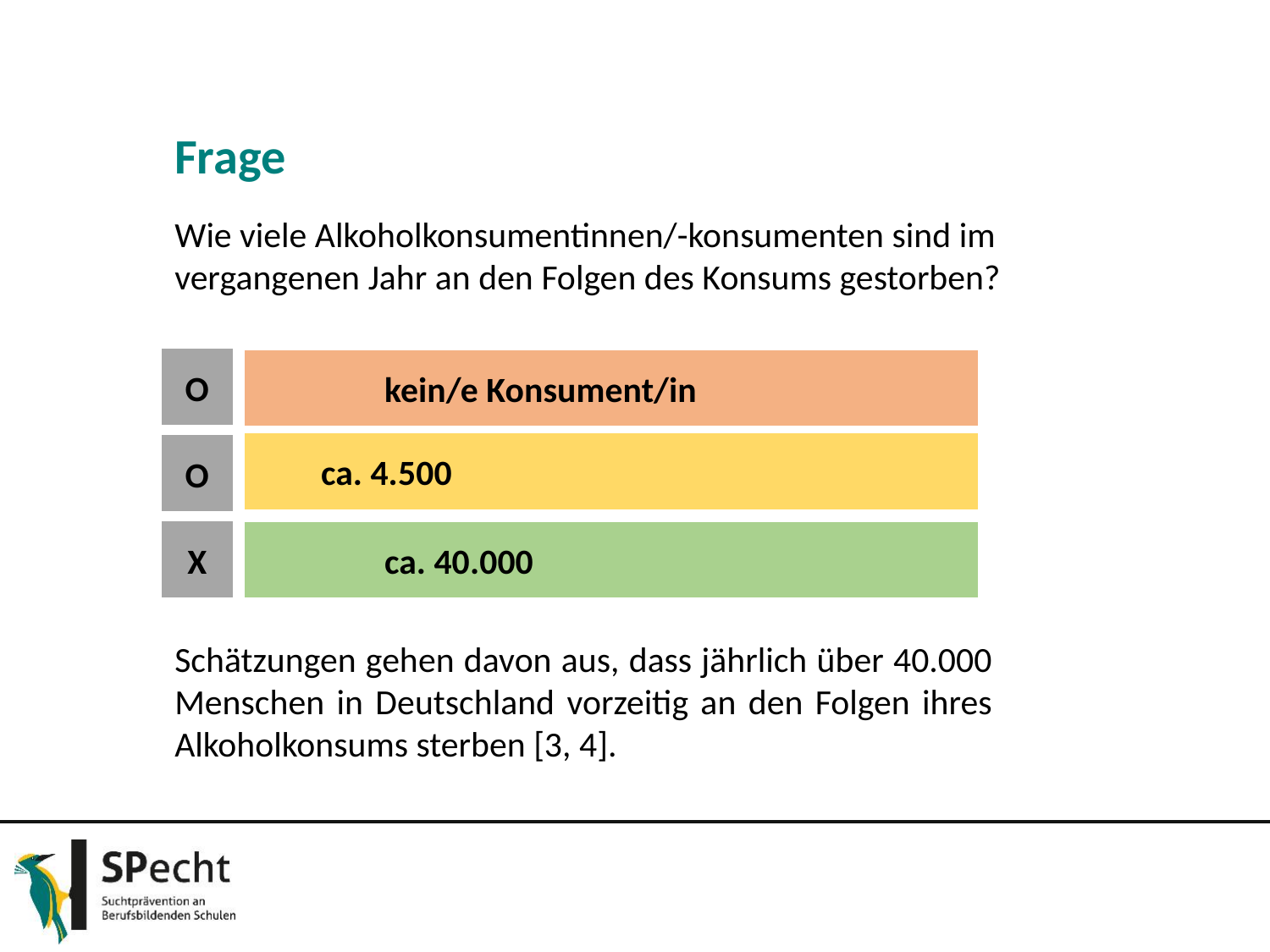

Frage

Wie viele Alkoholkonsumentinnen/-konsumenten sind im vergangenen Jahr an den Folgen des Konsums gestorben?
O
O
X
     	kein/e Konsument/in
   	ca. 4.500
	ca. 40.000
Schätzungen gehen davon aus, dass jährlich über 40.000 Menschen in Deutschland vorzeitig an den Folgen ihres Alkoholkonsums sterben [3, 4].